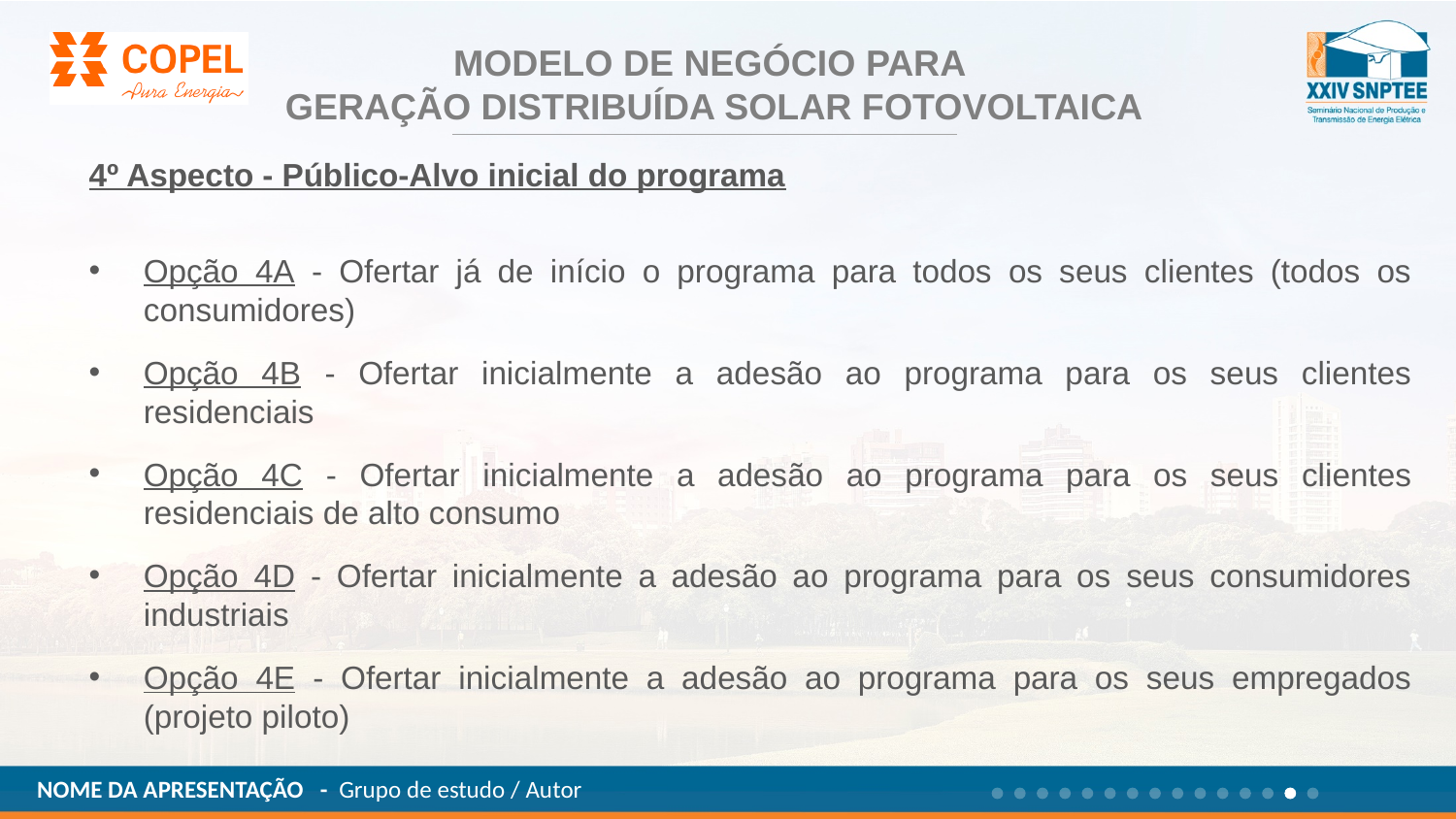

MODELO DE NEGÓCIO PARA
GERAÇÃO DISTRIBUÍDA SOLAR FOTOVOLTAICA
4º Aspecto - Público-Alvo inicial do programa

Opção 4A - Ofertar já de início o programa para todos os seus clientes (todos os consumidores)
Opção 4B - Ofertar inicialmente a adesão ao programa para os seus clientes residenciais
Opção 4C - Ofertar inicialmente a adesão ao programa para os seus clientes residenciais de alto consumo
Opção 4D - Ofertar inicialmente a adesão ao programa para os seus consumidores industriais
Opção 4E - Ofertar inicialmente a adesão ao programa para os seus empregados (projeto piloto)